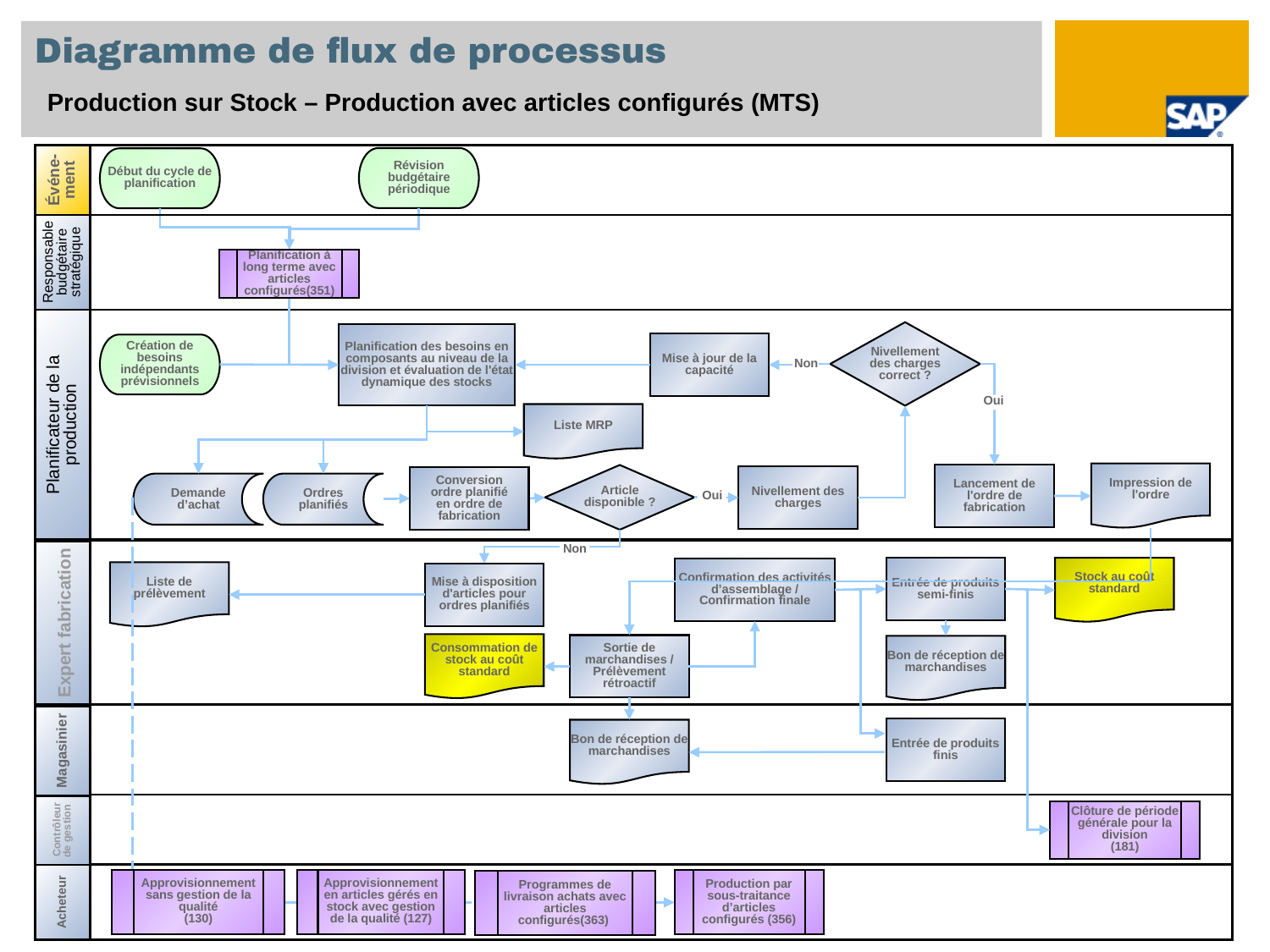

# Diagramme de flux de processus
Production sur Stock – Production avec articles configurés (MTS)
Événe-ment

Révision budgétaire périodique
Début du cycle de planification

Responsable budgétaire stratégique
Planification à long terme avec articles configurés(351)

Planificateur de la production
Nivellement des charges correct ?
Planification des besoins en composants au niveau de la division et évaluation de l'état dynamique des stocks
Mise à jour de la capacité
Création de besoins indépendants prévisionnels
Non

Oui

Liste MRP
Impression de l'ordre
Lancement de l'ordre de fabrication
Article disponible ?
Nivellement des charges
Conversion
ordre planifié en ordre de fabrication
Demande d’achat
Ordres planifiés
Oui

Non

Expert fabrication
Entrée de produits semi-finis
Stock au coût standard
Confirmation des activités d’assemblage / Confirmation finale
Liste de prélèvement
Mise à disposition d'articles pour ordres planifiés
Consommation de stock au coût standard
Sortie de marchandises / Prélèvement rétroactif
Bon de réception de marchandises

Magasinier
Entrée de produits finis
Bon de réception de marchandises

Contrôleur de gestion
Clôture de période générale pour la division
(181)

Acheteur
Approvisionnement sans gestion de la qualité
(130)
Approvisionnement en articles gérés en stock avec gestion de la qualité (127)
Production par sous-traitance d’articles configurés (356)
Programmes de livraison achats avec articles configurés(363)